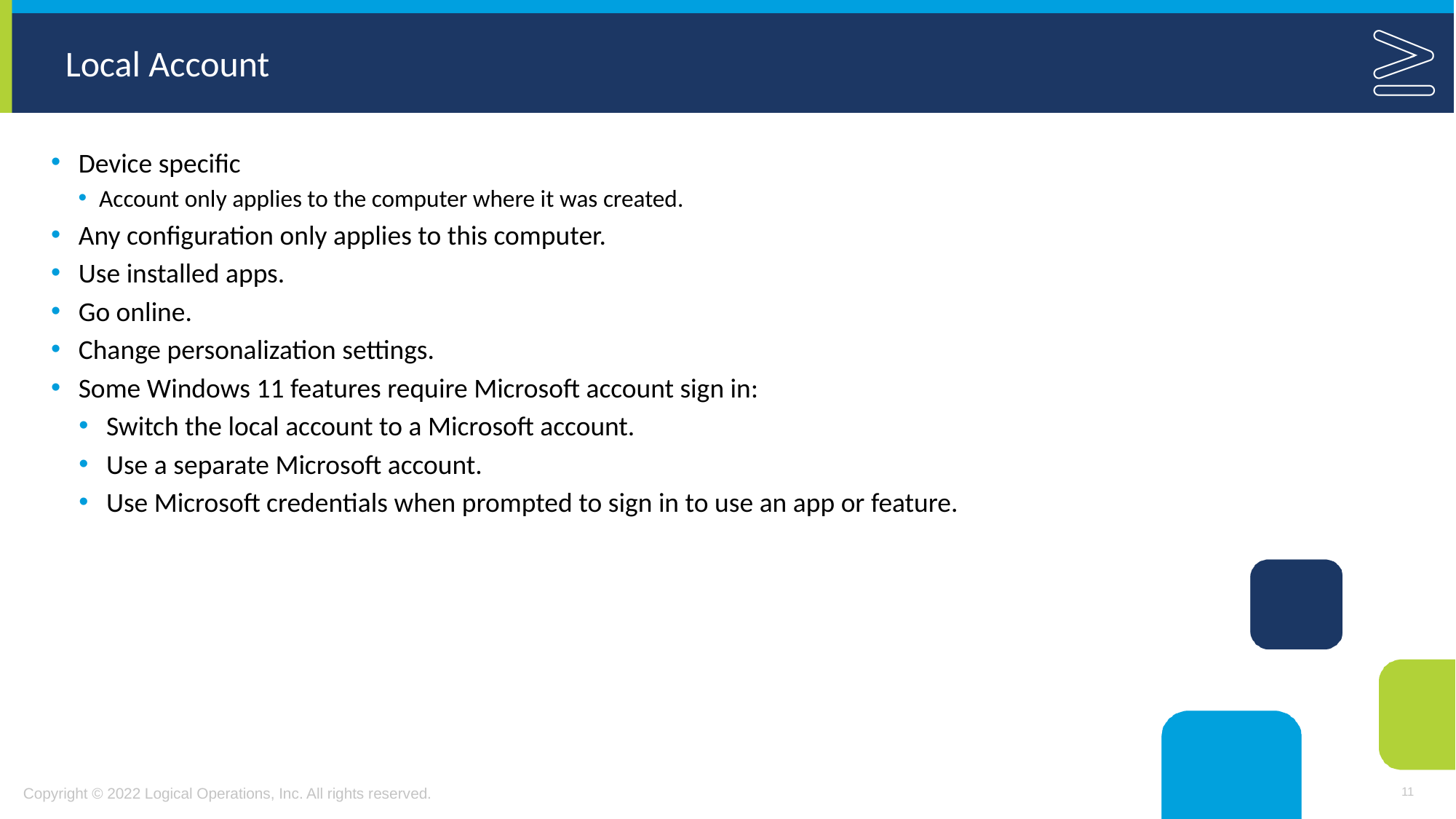

# Local Account
Device specific
Account only applies to the computer where it was created.
Any configuration only applies to this computer.
Use installed apps.
Go online.
Change personalization settings.
Some Windows 11 features require Microsoft account sign in:
Switch the local account to a Microsoft account.
Use a separate Microsoft account.
Use Microsoft credentials when prompted to sign in to use an app or feature.
11